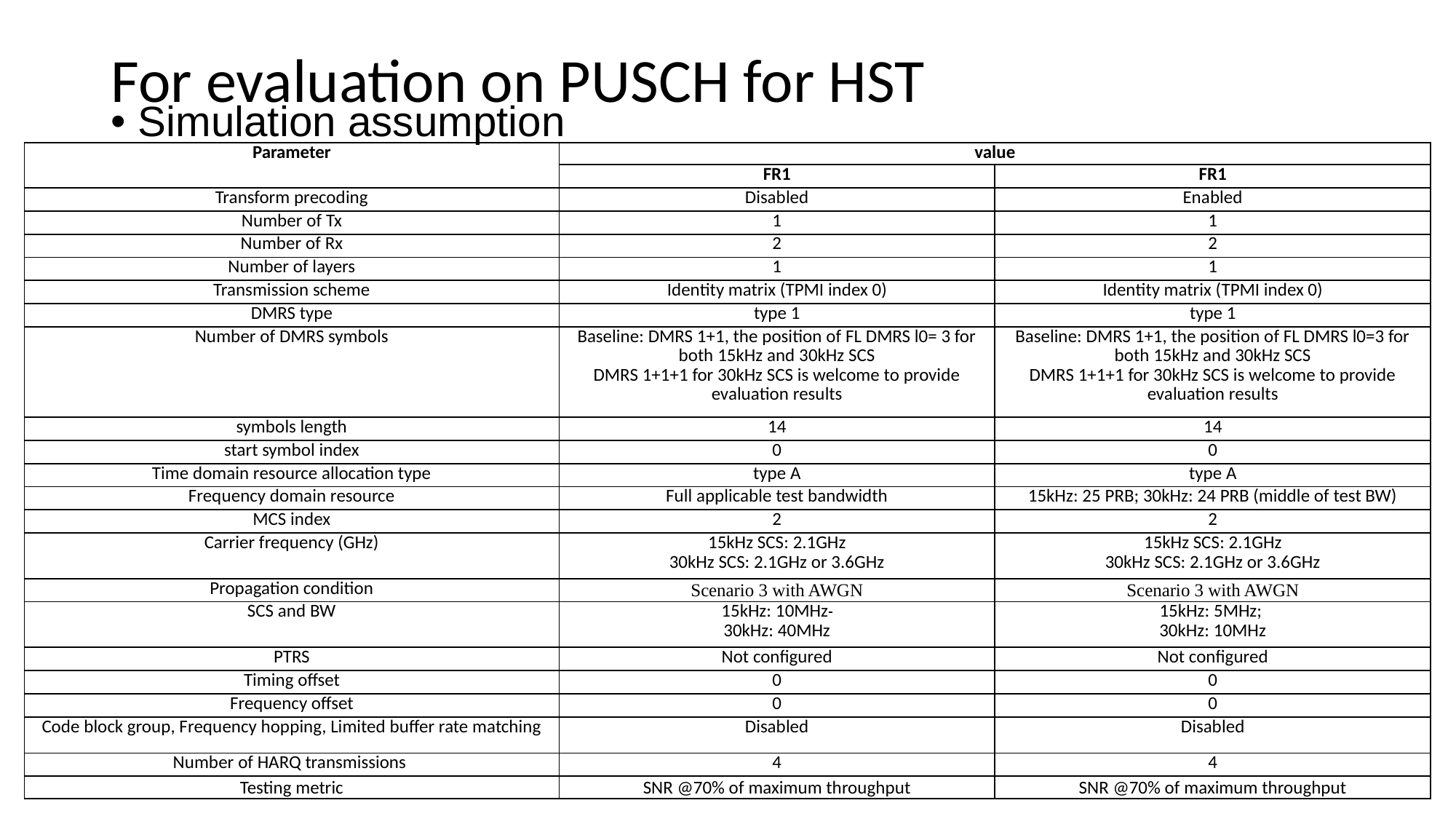

# For evaluation on PUSCH for HST
Simulation assumption
| Parameter | value |  |
| --- | --- | --- |
|  | FR1 | FR1 |
| Transform precoding | Disabled | Enabled |
| Number of Tx | 1 | 1 |
| Number of Rx | 2 | 2 |
| Number of layers | 1 | 1 |
| Transmission scheme | Identity matrix (TPMI index 0) | Identity matrix (TPMI index 0) |
| DMRS type | type 1 | type 1 |
| Number of DMRS symbols | Baseline: DMRS 1+1, the position of FL DMRS l0= 3 for both 15kHz and 30kHz SCS DMRS 1+1+1 for 30kHz SCS is welcome to provide evaluation results | Baseline: DMRS 1+1, the position of FL DMRS l0=3 for both 15kHz and 30kHz SCS DMRS 1+1+1 for 30kHz SCS is welcome to provide evaluation results |
| symbols length | 14 | 14 |
| start symbol index | 0 | 0 |
| Time domain resource allocation type | type A | type A |
| Frequency domain resource | Full applicable test bandwidth | 15kHz: 25 PRB; 30kHz: 24 PRB (middle of test BW) |
| MCS index | 2 | 2 |
| Carrier frequency (GHz) | 15kHz SCS: 2.1GHz 30kHz SCS: 2.1GHz or 3.6GHz | 15kHz SCS: 2.1GHz 30kHz SCS: 2.1GHz or 3.6GHz |
| Propagation condition | Scenario 3 with AWGN | Scenario 3 with AWGN |
| SCS and BW | 15kHz: 10MHz 30kHz: 40MHz | 15kHz: 5MHz; 30kHz: 10MHz |
| PTRS | Not configured | Not configured |
| Timing offset | 0 | 0 |
| Frequency offset | 0 | 0 |
| Code block group, Frequency hopping, Limited buffer rate matching | Disabled | Disabled |
| Number of HARQ transmissions | 4 | 4 |
| Testing metric | SNR @70% of maximum throughput | SNR @70% of maximum throughput |